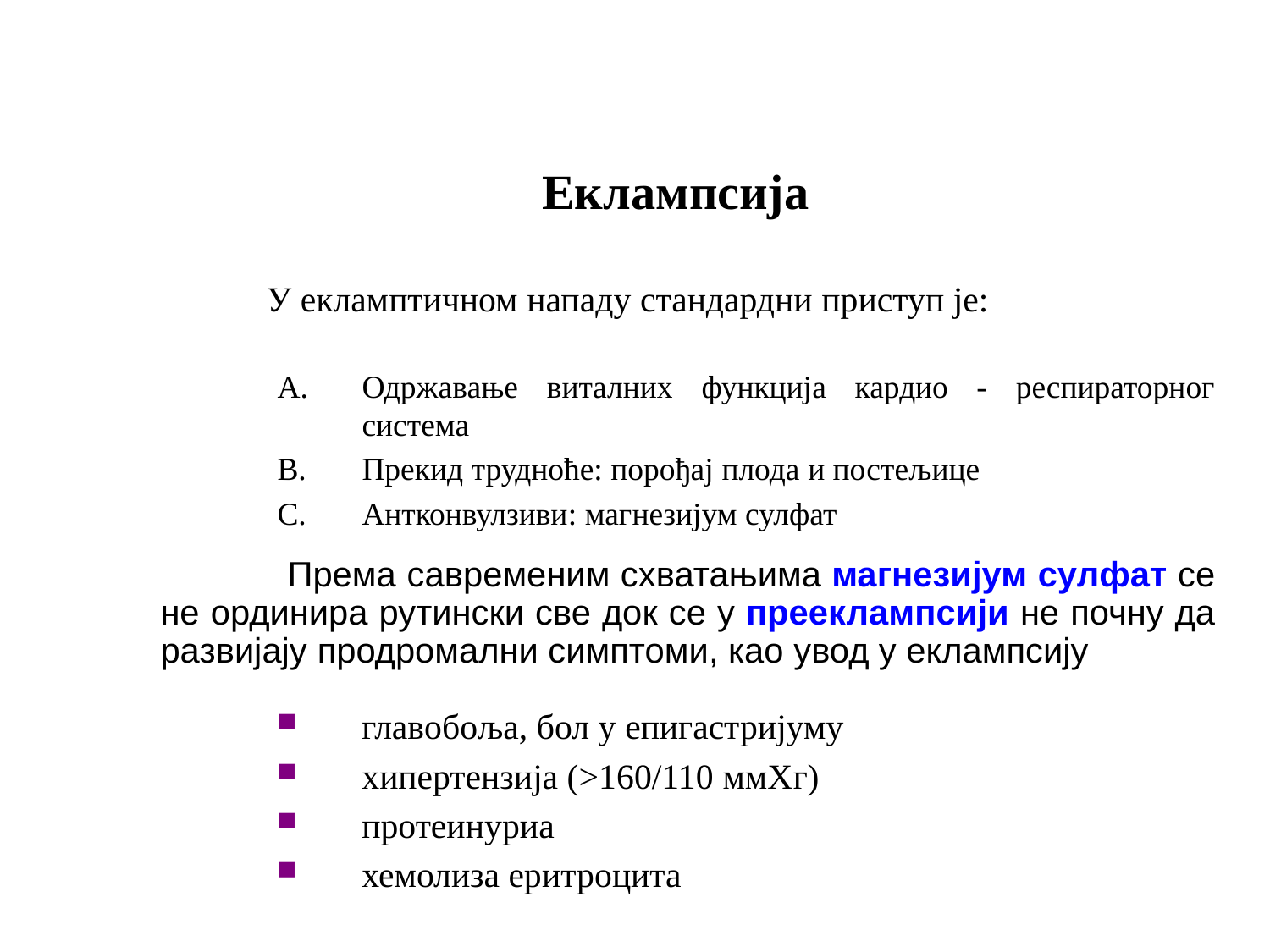

# Еклампсија
	У екламптичном нападу стандардни приступ је:
Одржавање виталних функција кардио - респираторног система
Прекид трудноће: порођај плода и постељице
Антконвулзиви: магнезијум сулфат
	Према савременим схватањима магнезијум сулфат се не ординира рутински све док се у прееклампсији не почну да развијају продромални симптоми, као увод у еклампсију
главобоља, бол у епигастријуму
хипертензија (>160/110 ммХг)
протеинуриа
хемолиза еритроцита